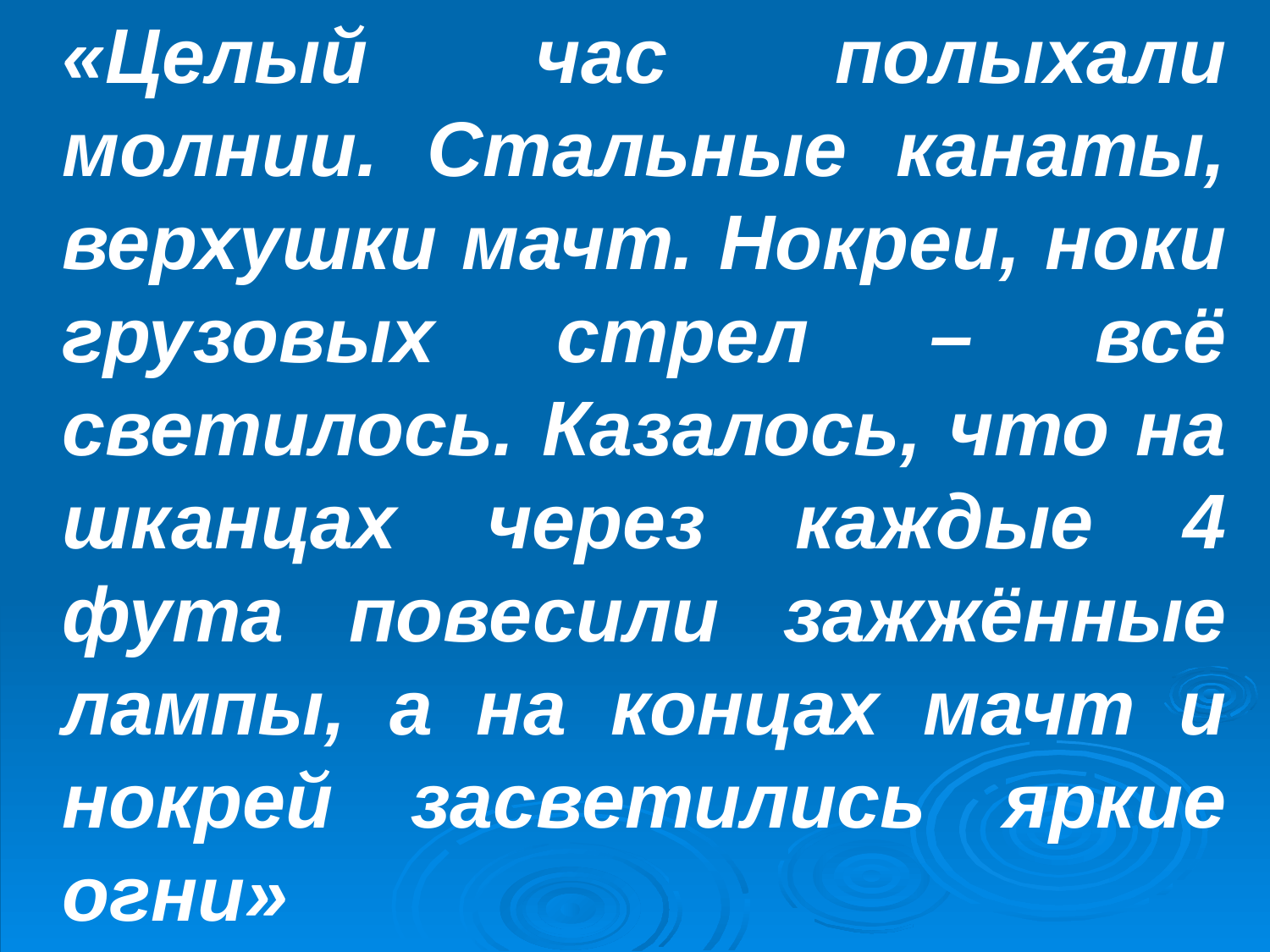

«Целый час полыхали молнии. Стальные канаты, верхушки мачт. Нокреи, ноки грузовых стрел – всё светилось. Казалось, что на шканцах через каждые 4 фута повесили зажжённые лампы, а на концах мачт и нокрей засветились яркие огни»